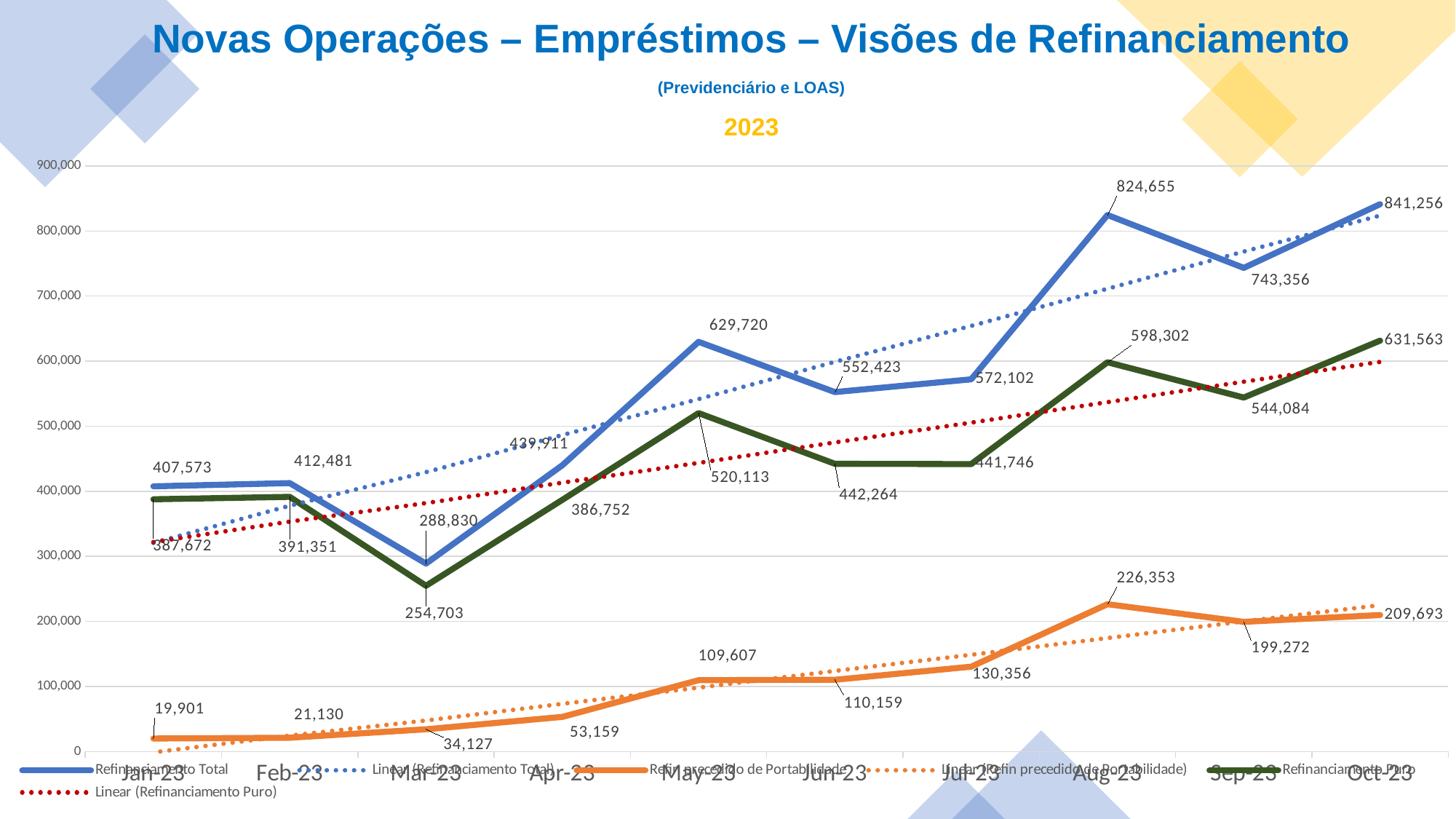

Novas Operações – Empréstimos – Visões de Refinanciamento

(Previdenciário e LOAS)
2023

### Chart

| Category | Refinanciamento Total | Refin precedido de Portabilidade | Refinanciamento Puro |
|---|---|---|---|
| 44927 | 407573.0 | 19901.0 | 387672.0 |
| 44958 | 412481.0 | 21130.0 | 391351.0 |
| 44986 | 288830.0 | 34127.0 | 254703.0 |
| 45017 | 439911.0 | 53159.0 | 386752.0 |
| 45047 | 629720.0 | 109607.0 | 520113.0 |
| 45078 | 552423.0 | 110159.0 | 442264.0 |
| 45108 | 572102.0 | 130356.0 | 441746.0 |
| 45139 | 824655.0 | 226353.0 | 598302.0 |
| 45170 | 743356.0 | 199272.0 | 544084.0 |
| 45200 | 841256.0 | 209693.0 | 631563.0 |